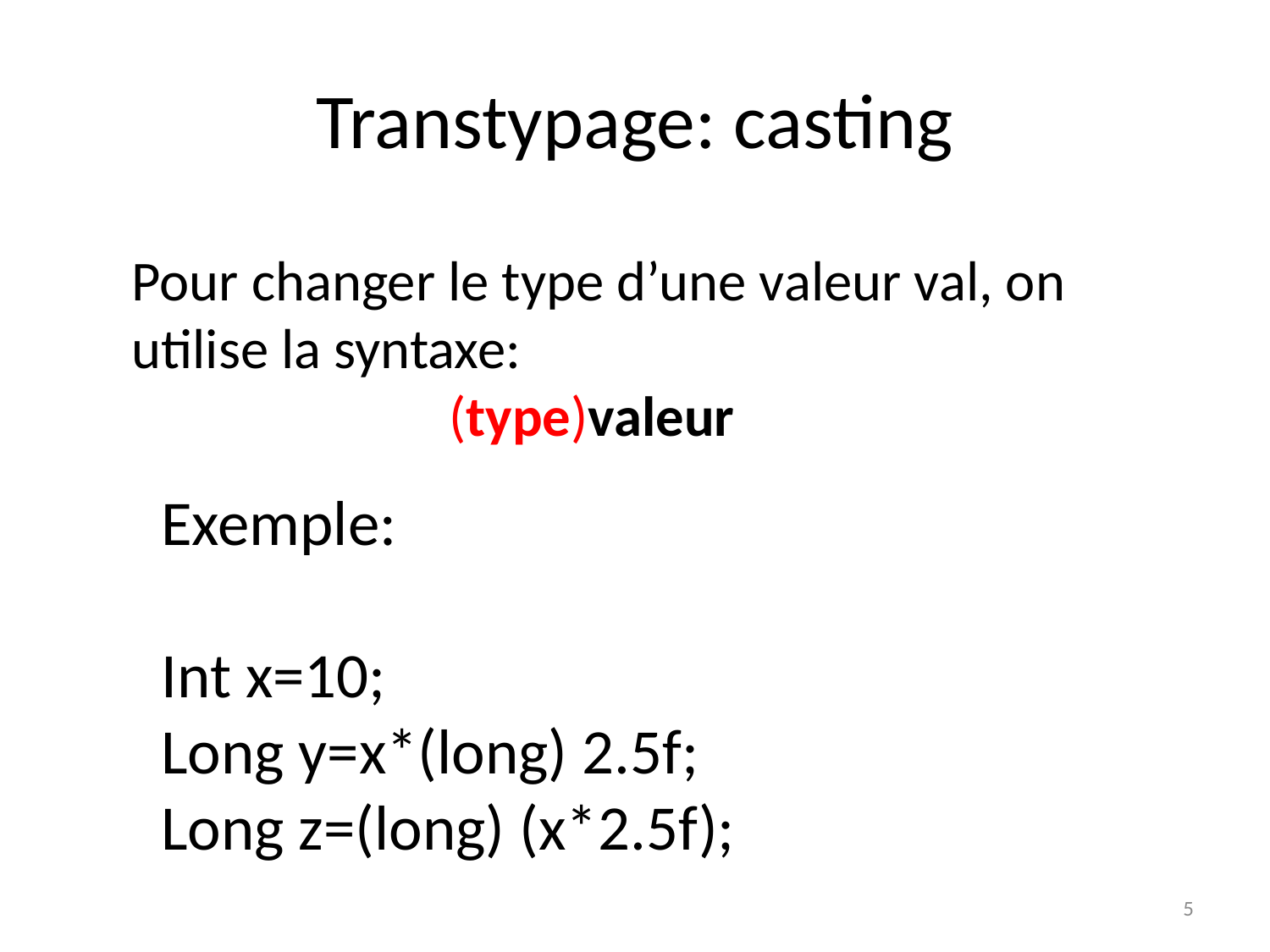

# Transtypage: casting
Pour changer le type d’une valeur val, on utilise la syntaxe:
                         (type)valeur
Exemple:

Int x=10;
Long y=x*(long) 2.5f;
Long z=(long) (x*2.5f);
5